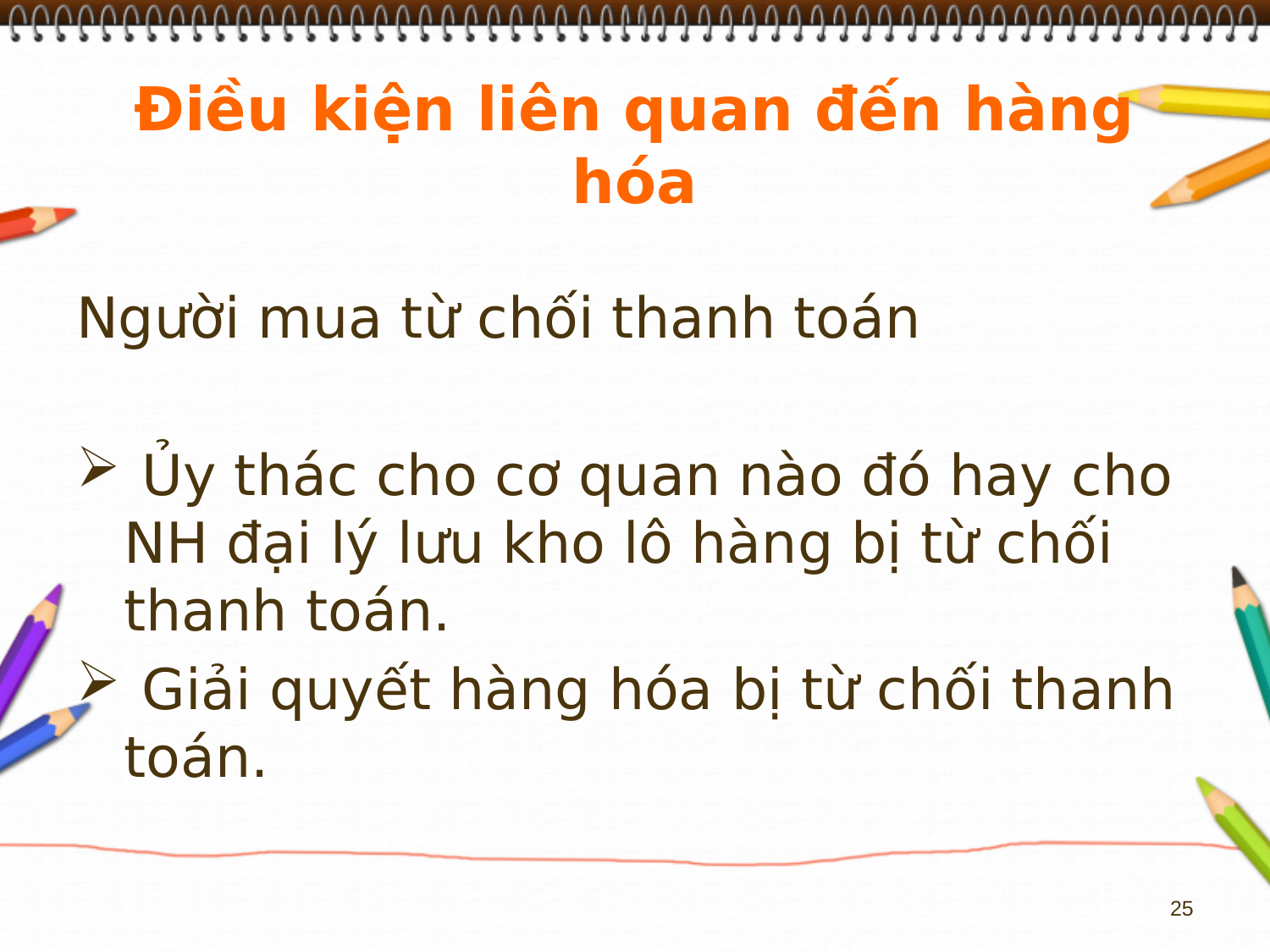

# Điều kiện liên quan đến hàng hóa
Người mua từ chối thanh toán

 Ủy thác cho cơ quan nào đó hay cho NH đại lý lưu kho lô hàng bị từ chối thanh toán.
 Giải quyết hàng hóa bị từ chối thanh toán.
25